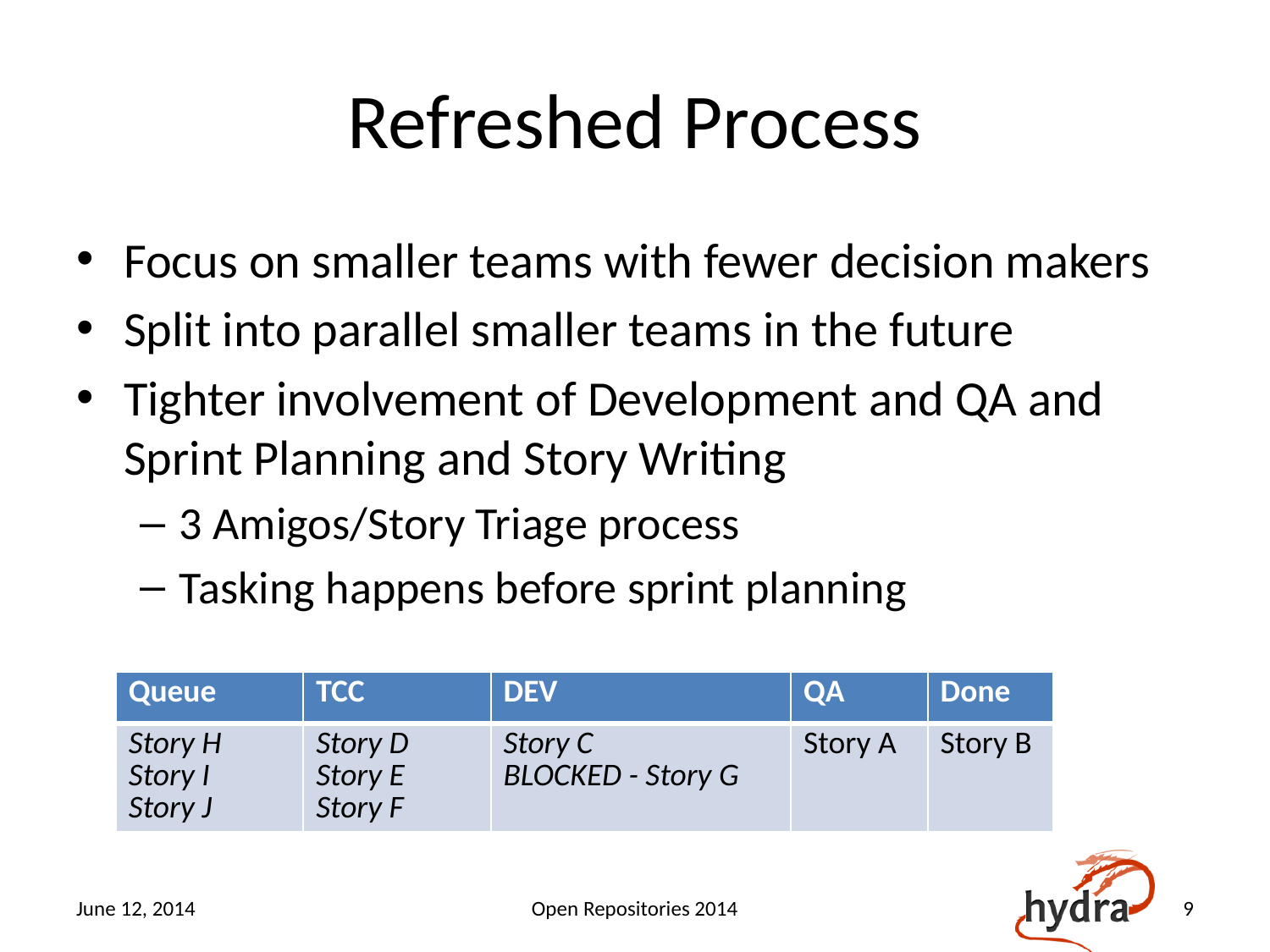

# Refreshed Process
Focus on smaller teams with fewer decision makers
Split into parallel smaller teams in the future
Tighter involvement of Development and QA and Sprint Planning and Story Writing
3 Amigos/Story Triage process
Tasking happens before sprint planning

| Queue | TCC | DEV | QA | Done |
| --- | --- | --- | --- | --- |
| Story H Story I Story J | Story D Story E Story F | Story C BLOCKED - Story G | Story A | Story B |
June 12, 2014
Open Repositories 2014
9